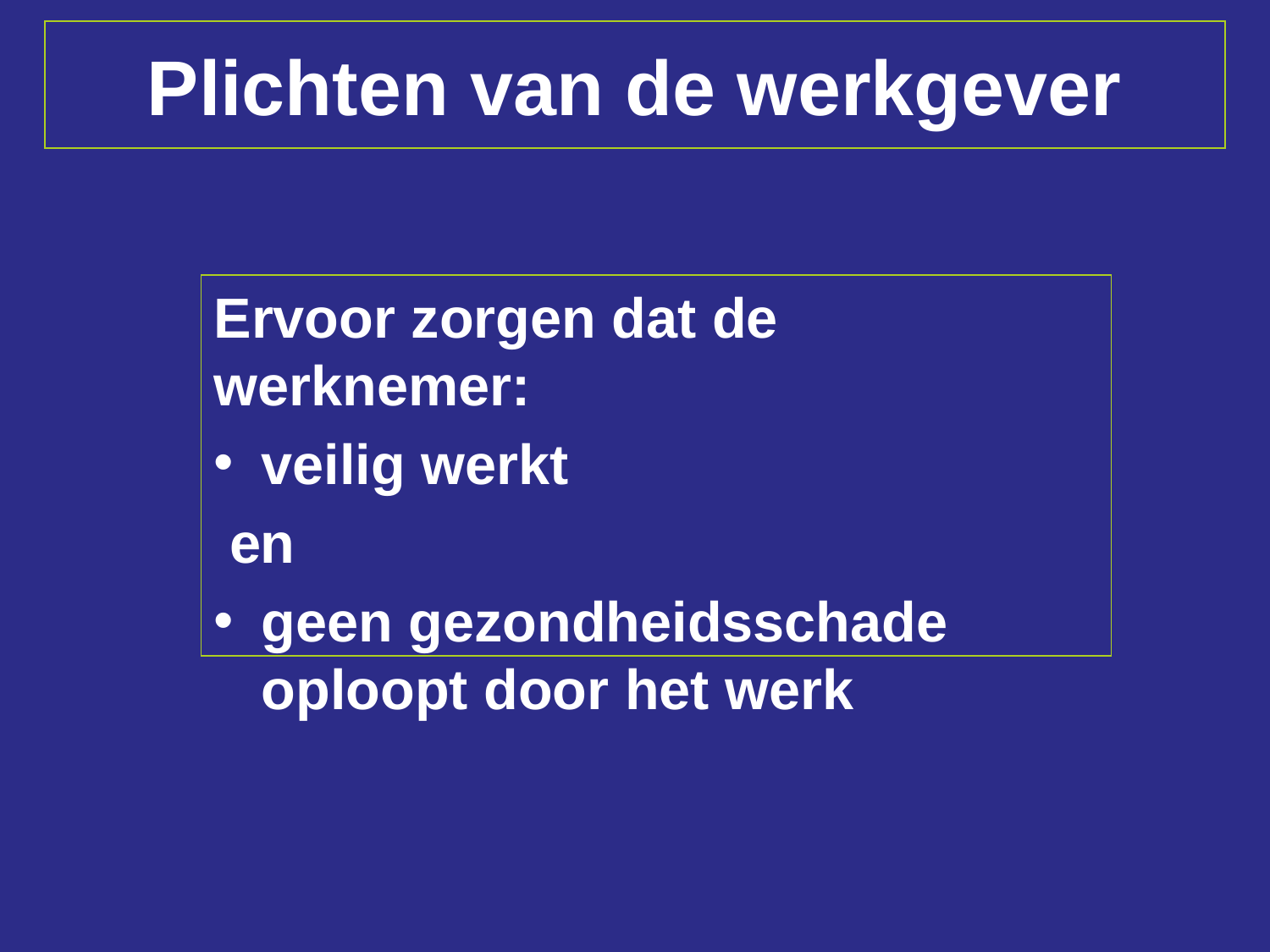

# Plichten van de werkgever
Ervoor zorgen dat de werknemer:
veilig werkt
 en
geen gezondheidsschade oploopt door het werk